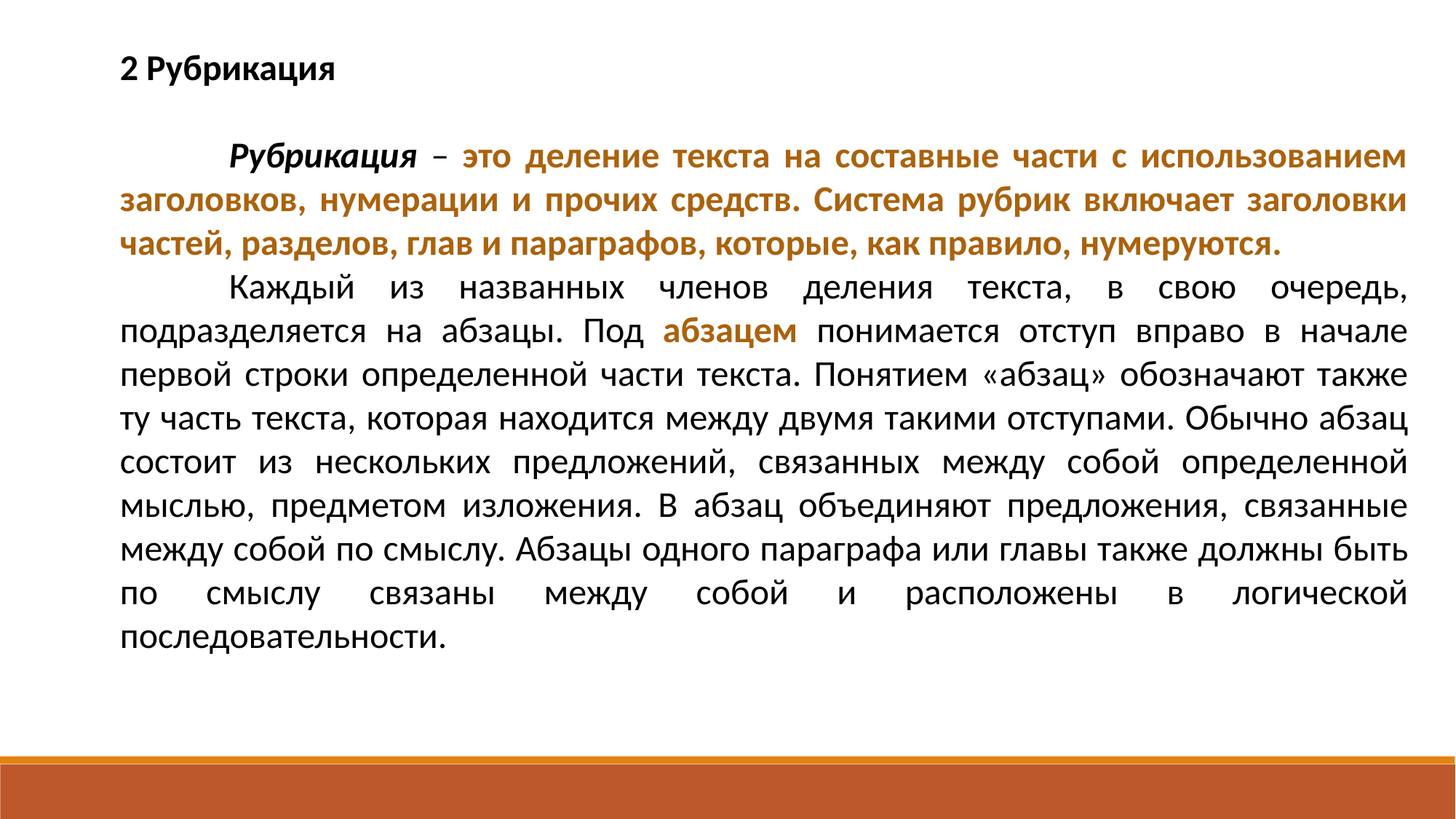

2 Рубрикация

	Рубрикация – это деление текста на составные части с использованием заголовков, нумерации и прочих средств. Система рубрик включает заголовки частей, разделов, глав и параграфов, которые, как правило, нумеруются.
	Каждый из названных членов деления текста, в свою очередь, подразделяется на абзацы. Под абзацем понимается отступ вправо в начале первой строки определенной части текста. Понятием «абзац» обозначают также ту часть текста, которая находится между двумя такими отступами. Обычно абзац состоит из нескольких предложений, связанных между собой определенной мыслью, предметом изложения. В абзац объединяют предложения, связанные между собой по смыслу. Абзацы одного параграфа или главы также должны быть по смыслу связаны между собой и расположены в логической последовательности.